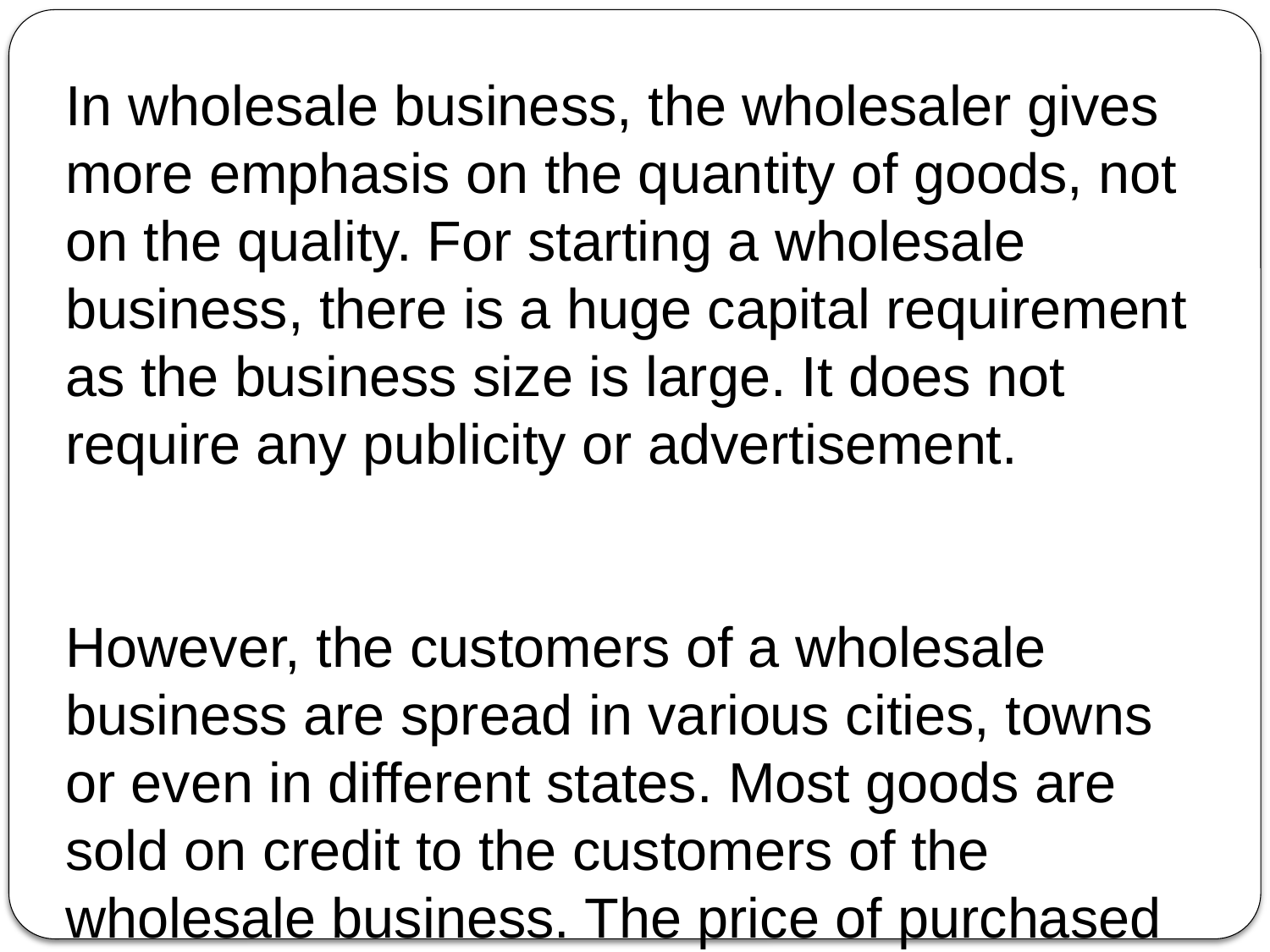

In wholesale business, the wholesaler gives more emphasis on the quantity of goods, not on the quality. For starting a wholesale business, there is a huge capital requirement as the business size is large. It does not require any publicity or advertisement.

However, the customers of a wholesale business are spread in various cities, towns or even in different states. Most goods are sold on credit to the customers of the wholesale business. The price of purchased on wholesale is lower as it consists of less profit margin.